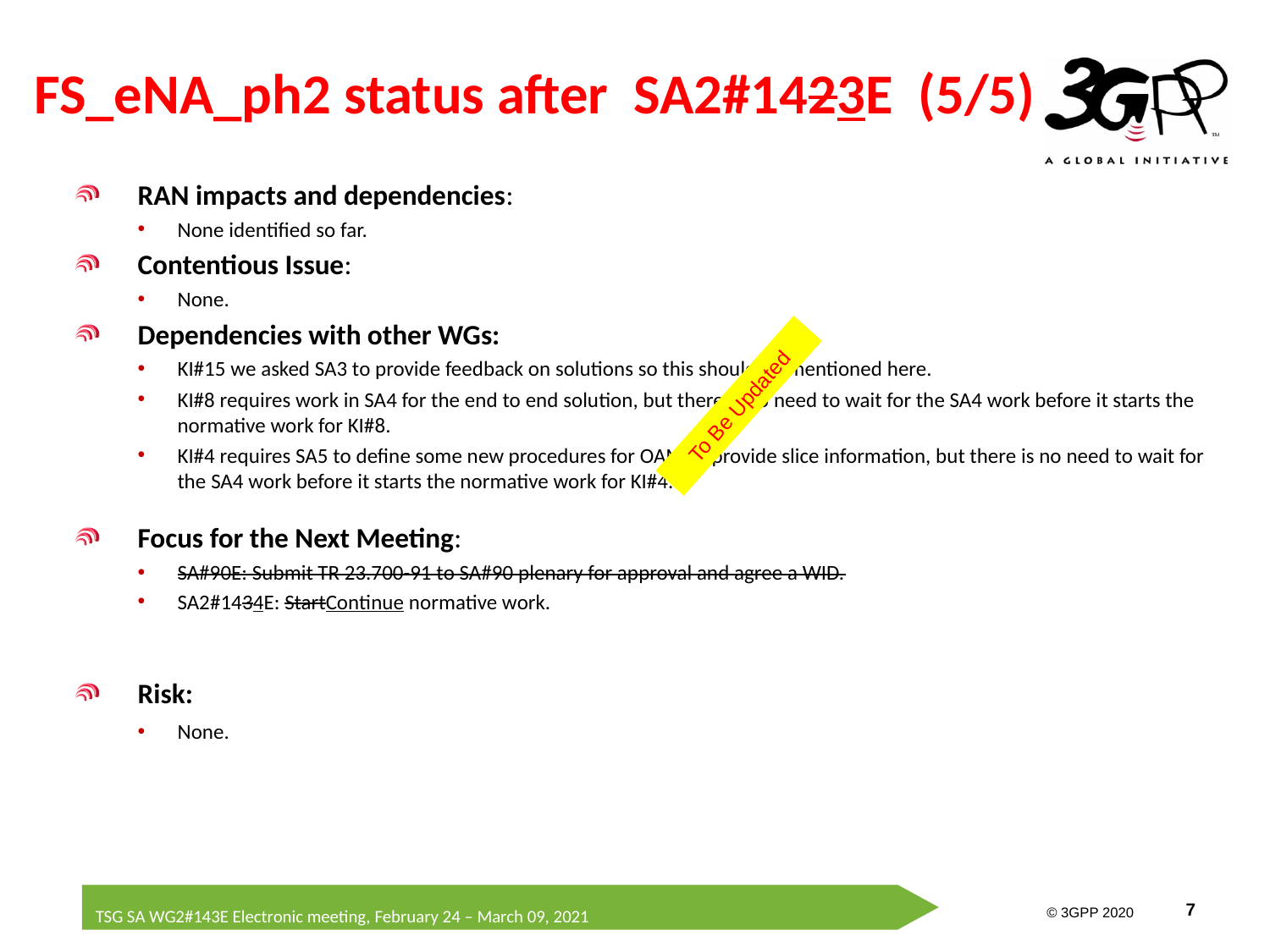

# FS_eNA_ph2 status after  SA2#1423E  (5/5)
RAN impacts and dependencies:
None identified so far.
Contentious Issue:
None.
Dependencies with other WGs:
KI#15 we asked SA3 to provide feedback on solutions so this should be mentioned here.
KI#8 requires work in SA4 for the end to end solution, but there is no need to wait for the SA4 work before it starts the normative work for KI#8.
KI#4 requires SA5 to define some new procedures for OAM to provide slice information, but there is no need to wait for the SA4 work before it starts the normative work for KI#4.

Focus for the Next Meeting:
SA#90E: Submit TR 23.700-91 to SA#90 plenary for approval and agree a WID.
SA2#1434E: StartContinue normative work.

Risk:
None.
To Be Updated